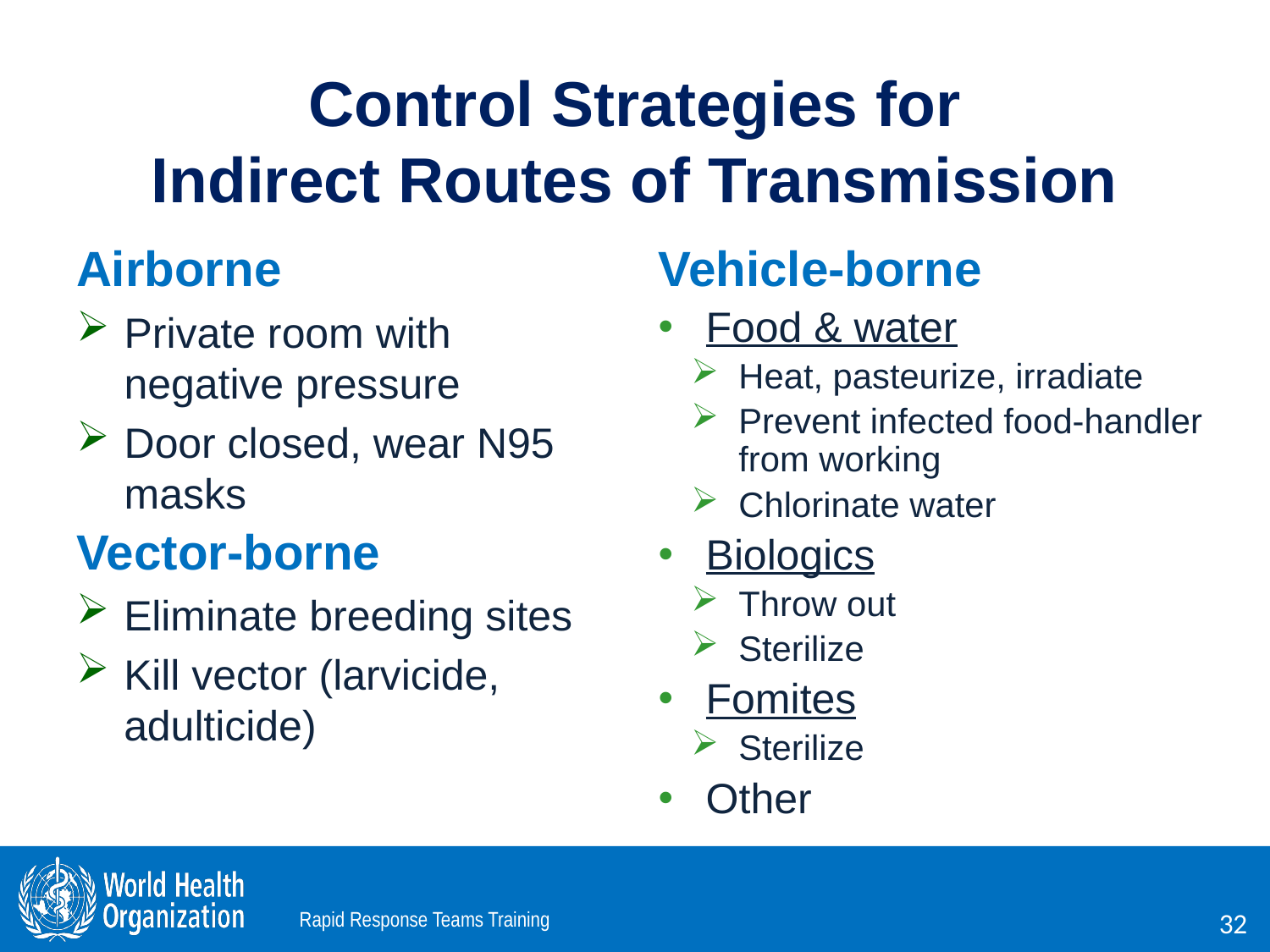

Control Strategies for
Indirect Routes of Transmission
Airborne
Private room with negative pressure
Door closed, wear N95 masks
Vector-borne
Eliminate breeding sites
Kill vector (larvicide, adulticide)

Vehicle-borne
Food & water
Heat, pasteurize, irradiate
Prevent infected food-handler from working
Chlorinate water
Biologics
Throw out
Sterilize
Fomites
Sterilize
Other